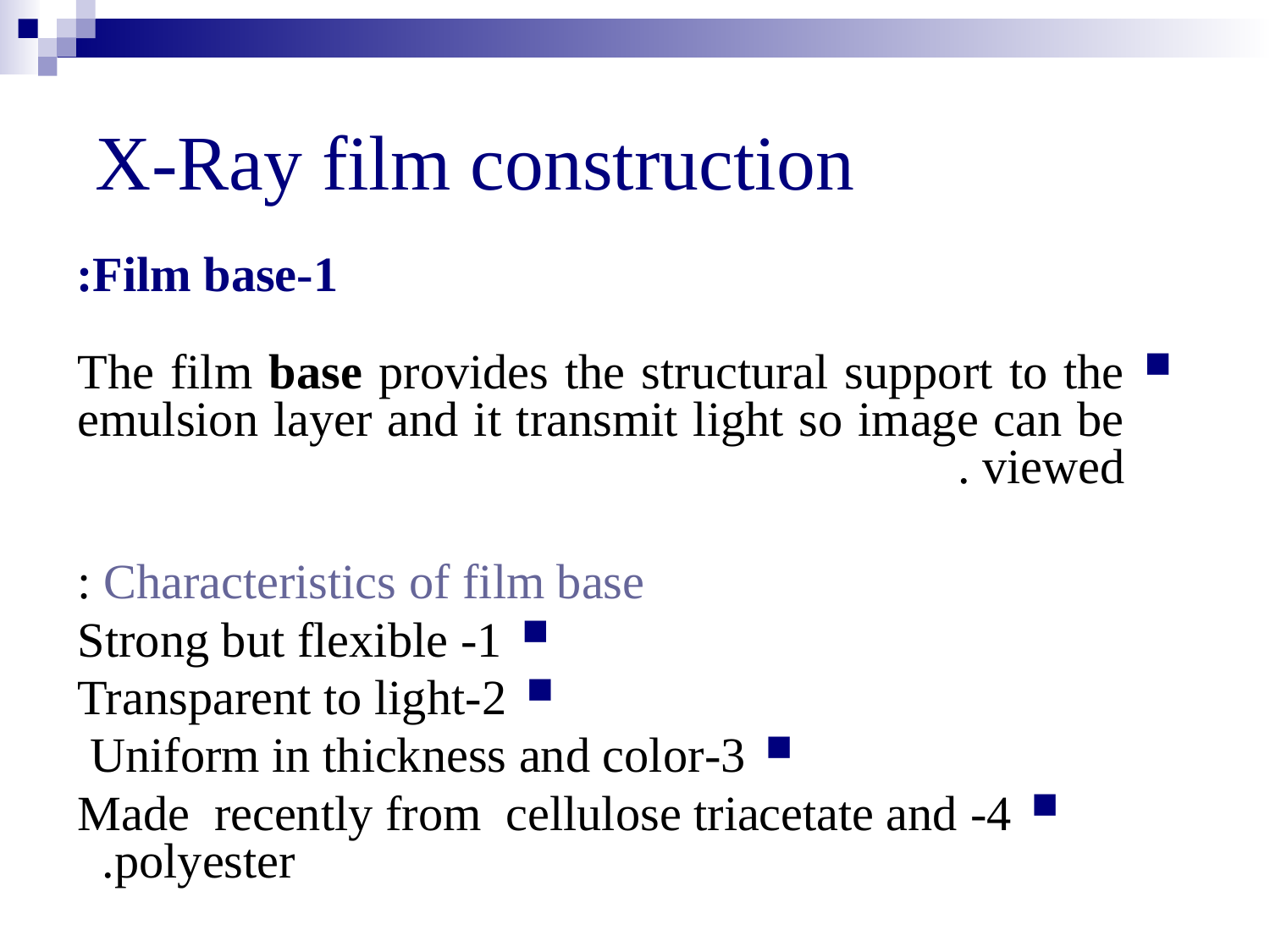

# X-Ray film construction
1-Film base:

The film base provides the structural support to the emulsion layer and it transmit light so image can be viewed .

Characteristics of film base :
1- Strong but flexible
2-Transparent to light
3-Uniform in thickness and color
4- Made  recently from  cellulose triacetate and polyester.